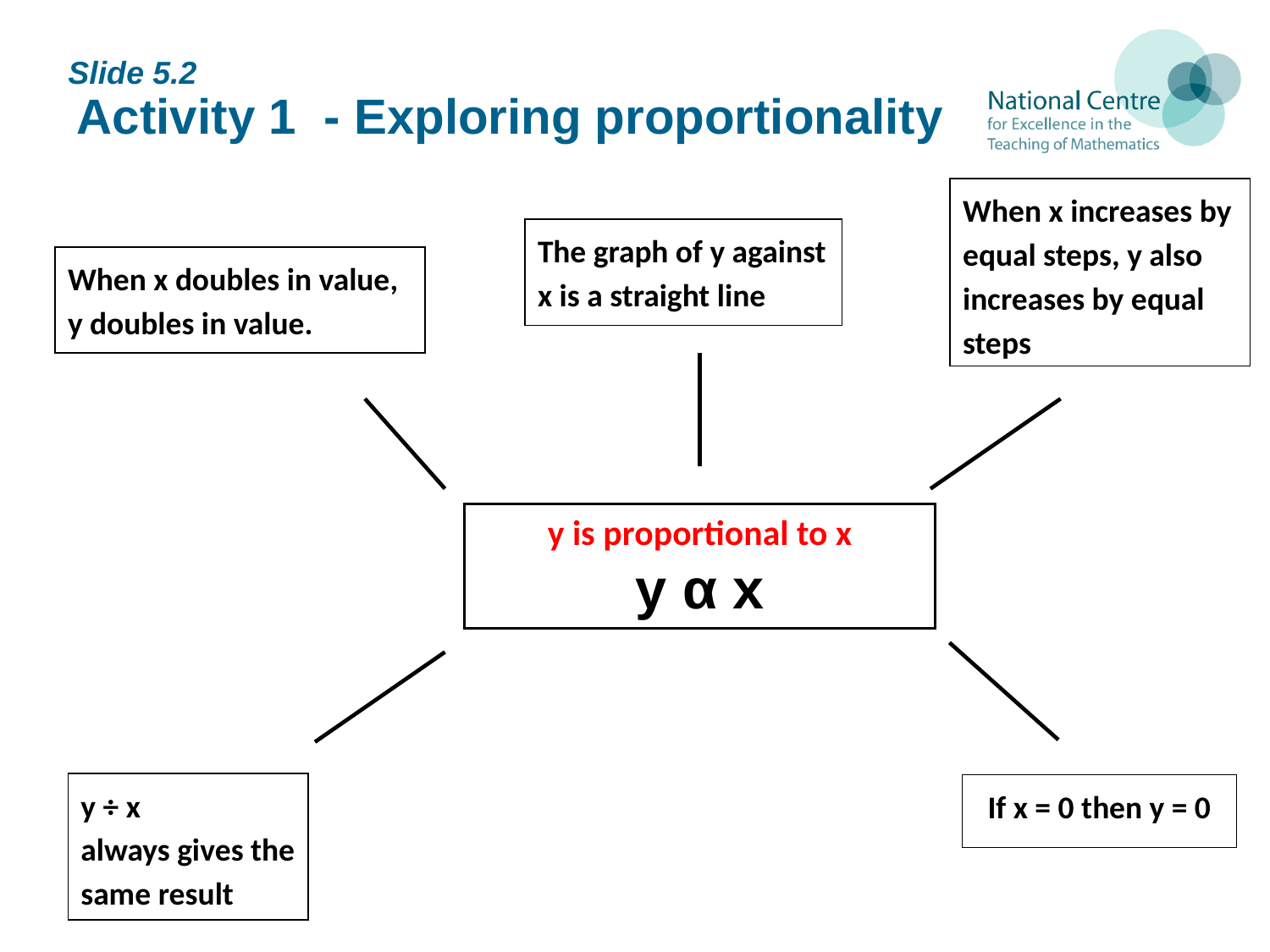

Slide 5.2
# Activity 1  - Exploring proportionality
When x increases by equal steps, y also increases by equal steps
The graph of y against x is a straight line
When x doubles in value, y doubles in value.
y is proportional to x
y α x

y ÷ x
always gives the same result
If x = 0 then y = 0